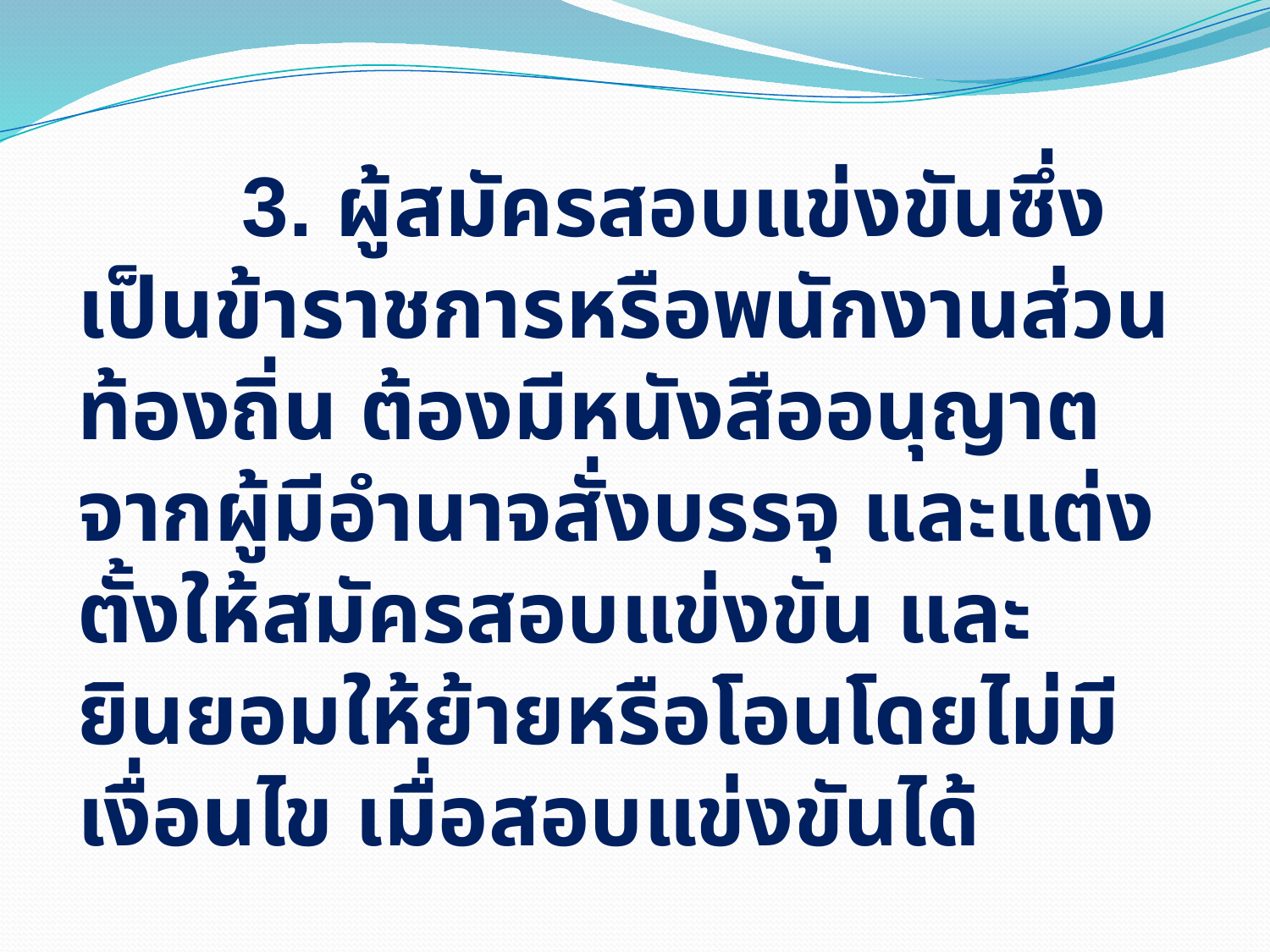

3. ผู้สมัครสอบแข่งขันซึ่งเป็นข้าราชการหรือพนักงานส่วนท้องถิ่น ต้องมีหนังสืออนุญาตจากผู้มีอำนาจสั่งบรรจุ และแต่งตั้งให้สมัครสอบแข่งขัน และยินยอมให้ย้ายหรือโอนโดยไม่มีเงื่อนไข เมื่อสอบแข่งขันได้